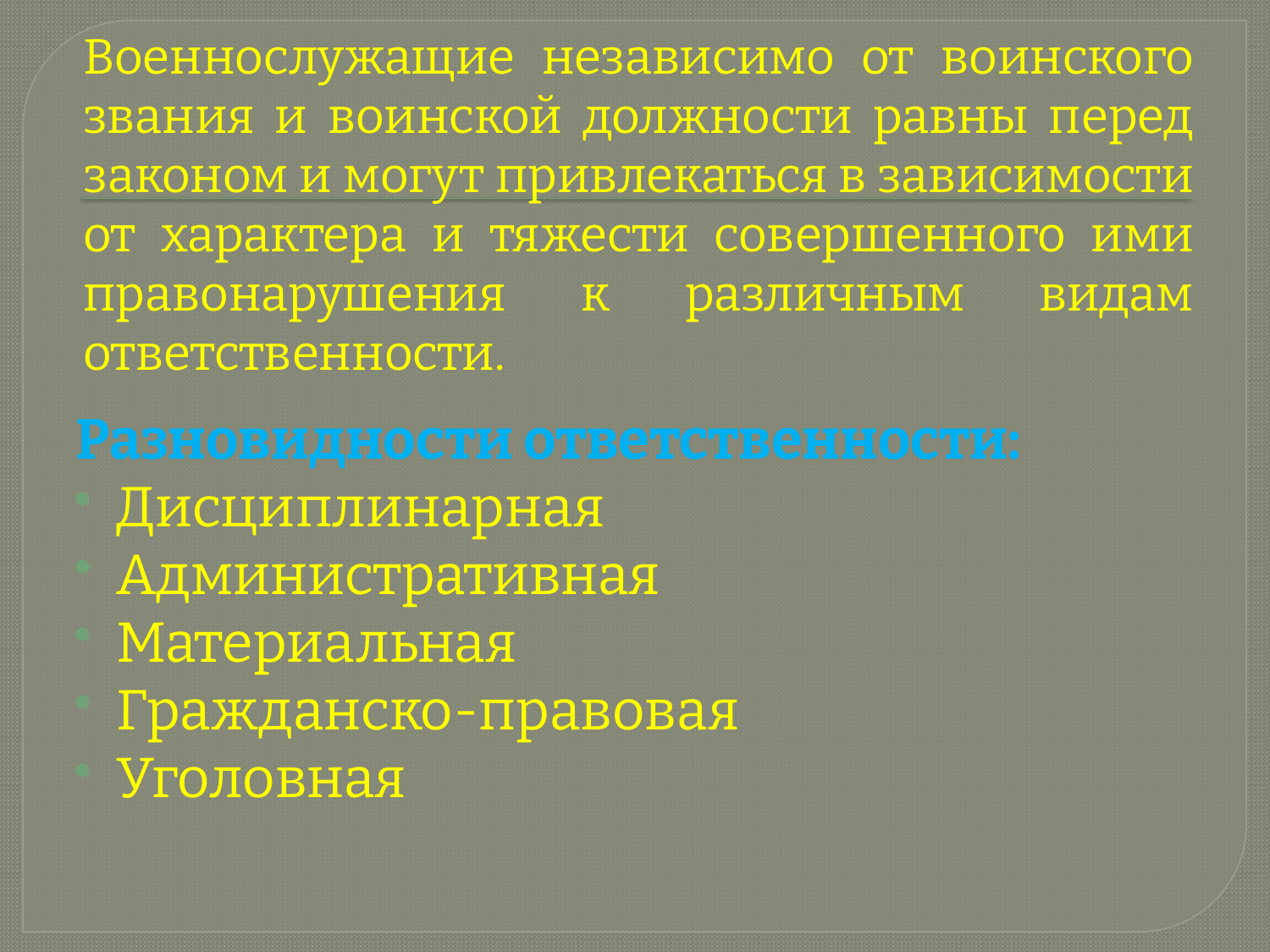

# Военнослужащие независимо от воинского звания и воинской должности равны перед законом и могут привлекаться в зависимости от характера и тяжести совершенного ими правонарушения к различным видам ответственности.
Разновидности ответственности:
Дисциплинарная
Административная
Материальная
Гражданско-правовая
Уголовная